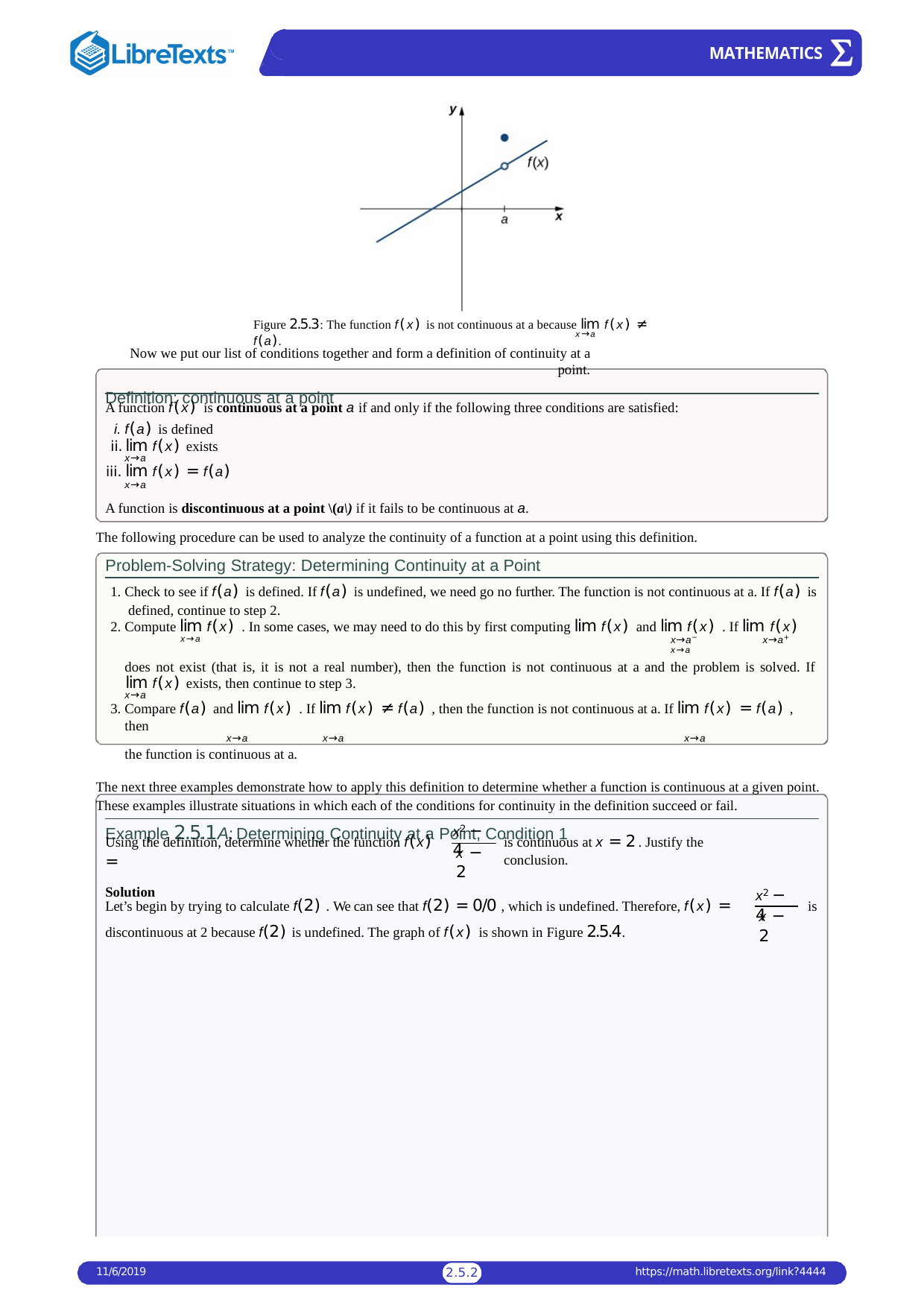

Figure 2.5.3: The function f(x) is not continuous at a because lim f(x) ≠ f(a).
x→a
Now we put our list of conditions together and form a definition of continuity at a point.
Definition: continuous at a point

A function f(x) is continuous at a point a if and only if the following three conditions are satisfied:
f(a) is defined
lim f(x) exists
x→a
lim f(x) = f(a)
x→a
A function is discontinuous at a point \(a\) if it fails to be continuous at a.
The following procedure can be used to analyze the continuity of a function at a point using this definition.
Problem-Solving Strategy: Determining Continuity at a Point
Check to see if f(a) is defined. If f(a) is undefined, we need go no further. The function is not continuous at a. If f(a) is  defined, continue to step 2.
Compute lim f(x) . In some cases, we may need to do this by first computing lim f(x) and lim f(x) . If lim f(x)
x→a	x→a−	x→a+	x→a
does not exist (that is, it is not a real number), then the function is not continuous at a and the problem is solved. If
lim f(x) exists, then continue to step 3.
x→a
Compare f(a) and lim f(x) . If lim f(x) ≠ f(a) , then the function is not continuous at a. If lim f(x) = f(a) , then
x→a	x→a	x→a
the function is continuous at a.

The next three examples demonstrate how to apply this definition to determine whether a function is continuous at a given point.  These examples illustrate situations in which each of the conditions for continuity in the definition succeed or fail.
Example 2.5.1A: Determining Continuity at a Point, Condition 1

x2 − 4
Using the definition, determine whether the function f(x) =
Solution
is continuous at x = 2 . Justify the conclusion.
x − 2

x2 − 4
Let’s begin by trying to calculate f(2) . We can see that f(2) = 0/0 , which is undefined. Therefore, f(x) =
discontinuous at 2 because f(2) is undefined. The graph of f(x) is shown in Figure 2.5.4.
is
x − 2

11/6/2019
https://math.libretexts.org/link?4444
2.5.2